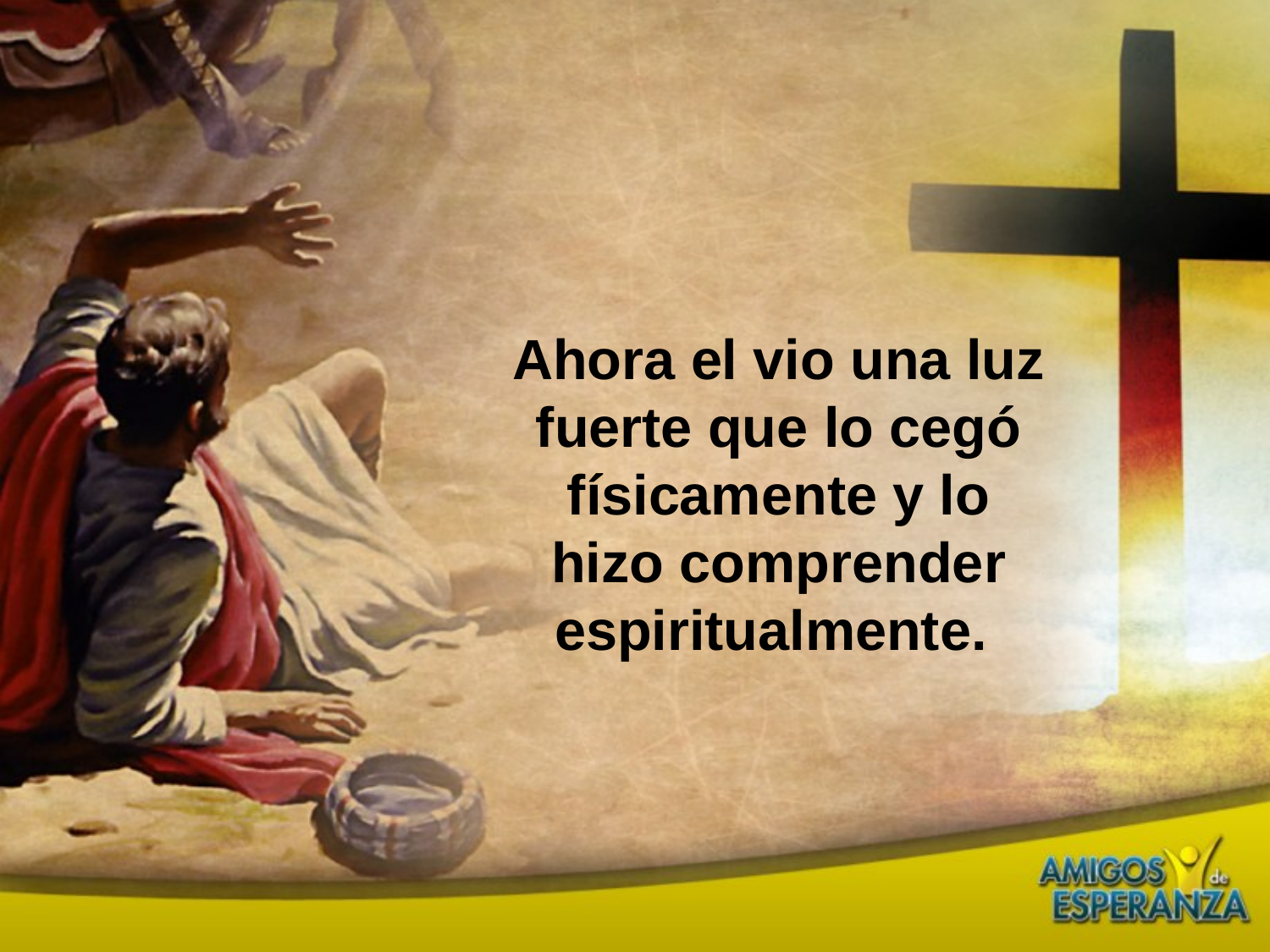

Ahora el vio una luz fuerte que lo cegó físicamente y lo hizo comprender espiritualmente.